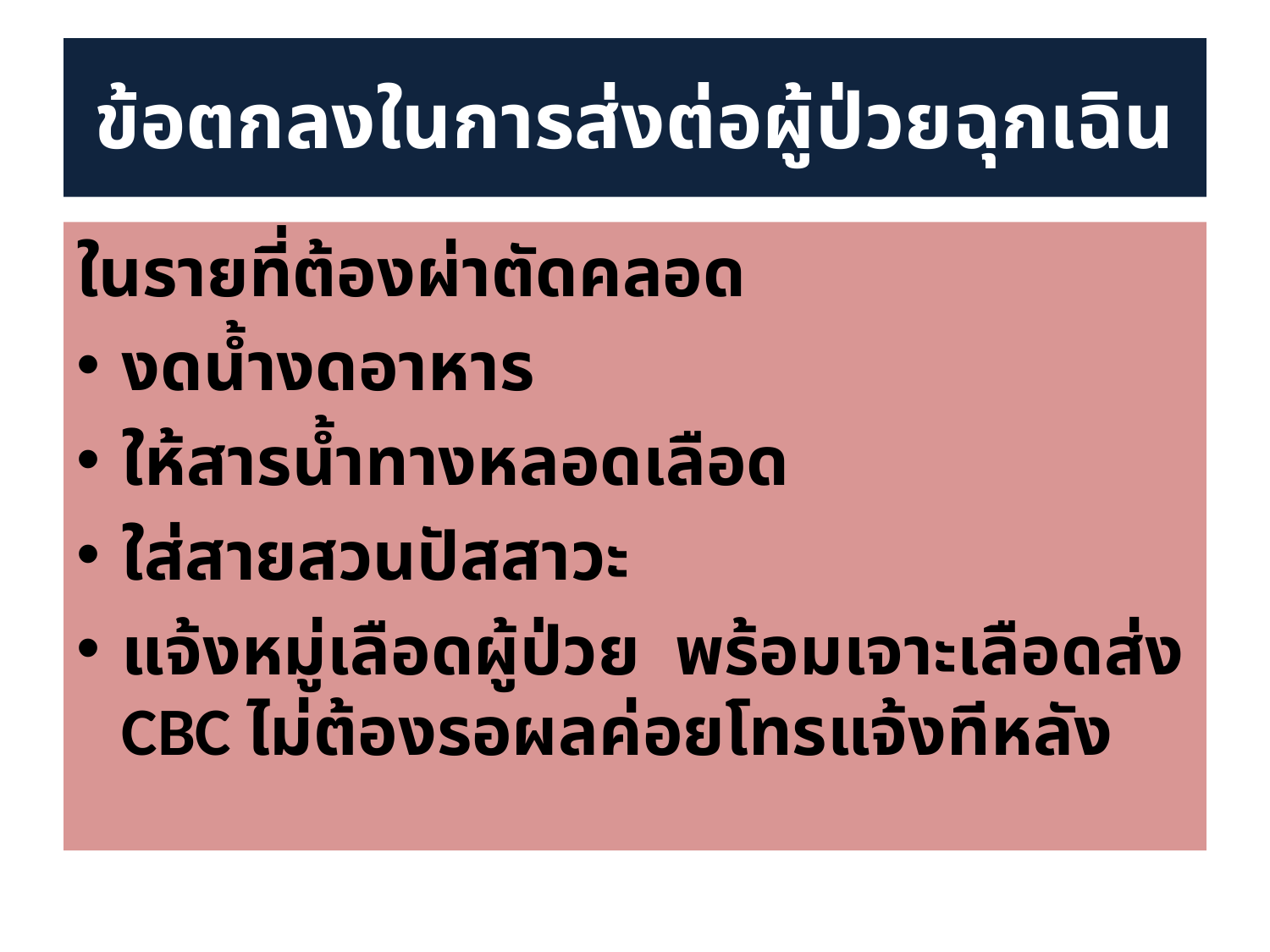

# ข้อตกลงในการส่งต่อผู้ป่วยฉุกเฉิน
ในรายที่ต้องผ่าตัดคลอด
งดน้ำงดอาหาร
ให้สารน้ำทางหลอดเลือด
ใส่สายสวนปัสสาวะ
แจ้งหมู่เลือดผู้ป่วย  พร้อมเจาะเลือดส่ง CBC ไม่ต้องรอผลค่อยโทรแจ้งทีหลัง